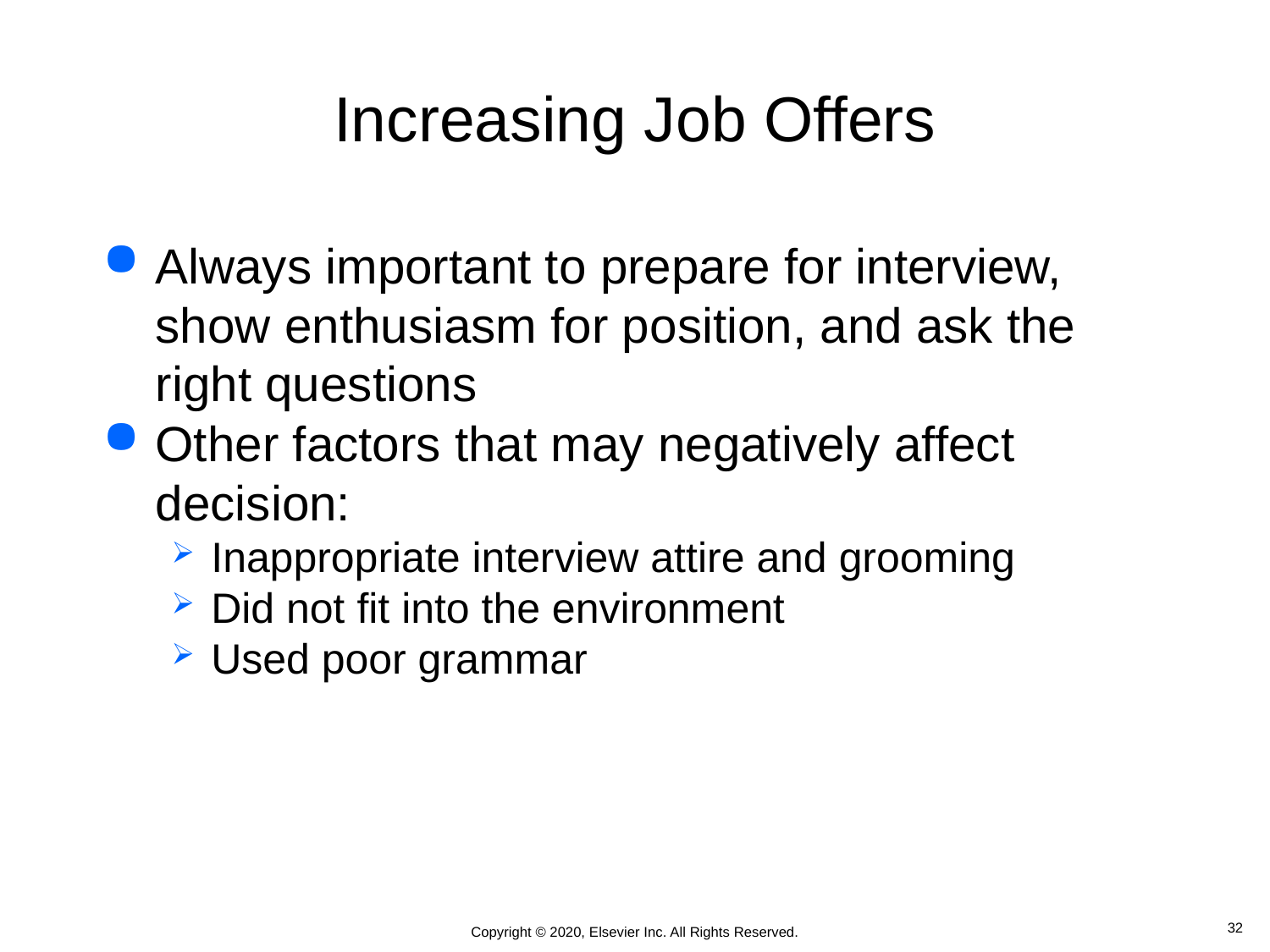

# Increasing Job Offers
Always important to prepare for interview, show enthusiasm for position, and ask the right questions
Other factors that may negatively affect decision:
Inappropriate interview attire and grooming
Did not fit into the environment
Used poor grammar
 32